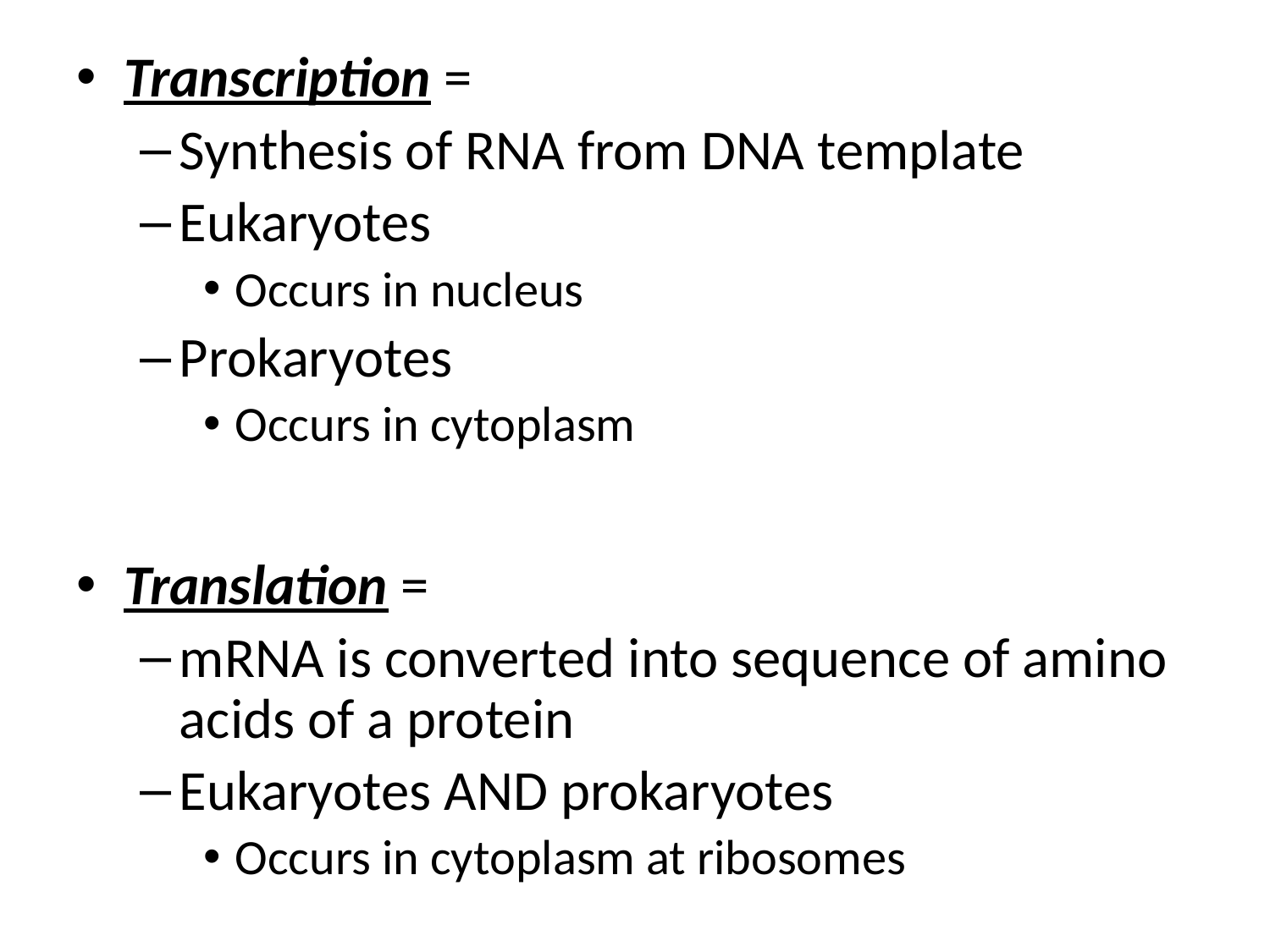

Transcription =
Synthesis of RNA from DNA template
Eukaryotes
Occurs in nucleus
Prokaryotes
Occurs in cytoplasm

Translation =
mRNA is converted into sequence of amino acids of a protein
Eukaryotes AND prokaryotes
Occurs in cytoplasm at ribosomes